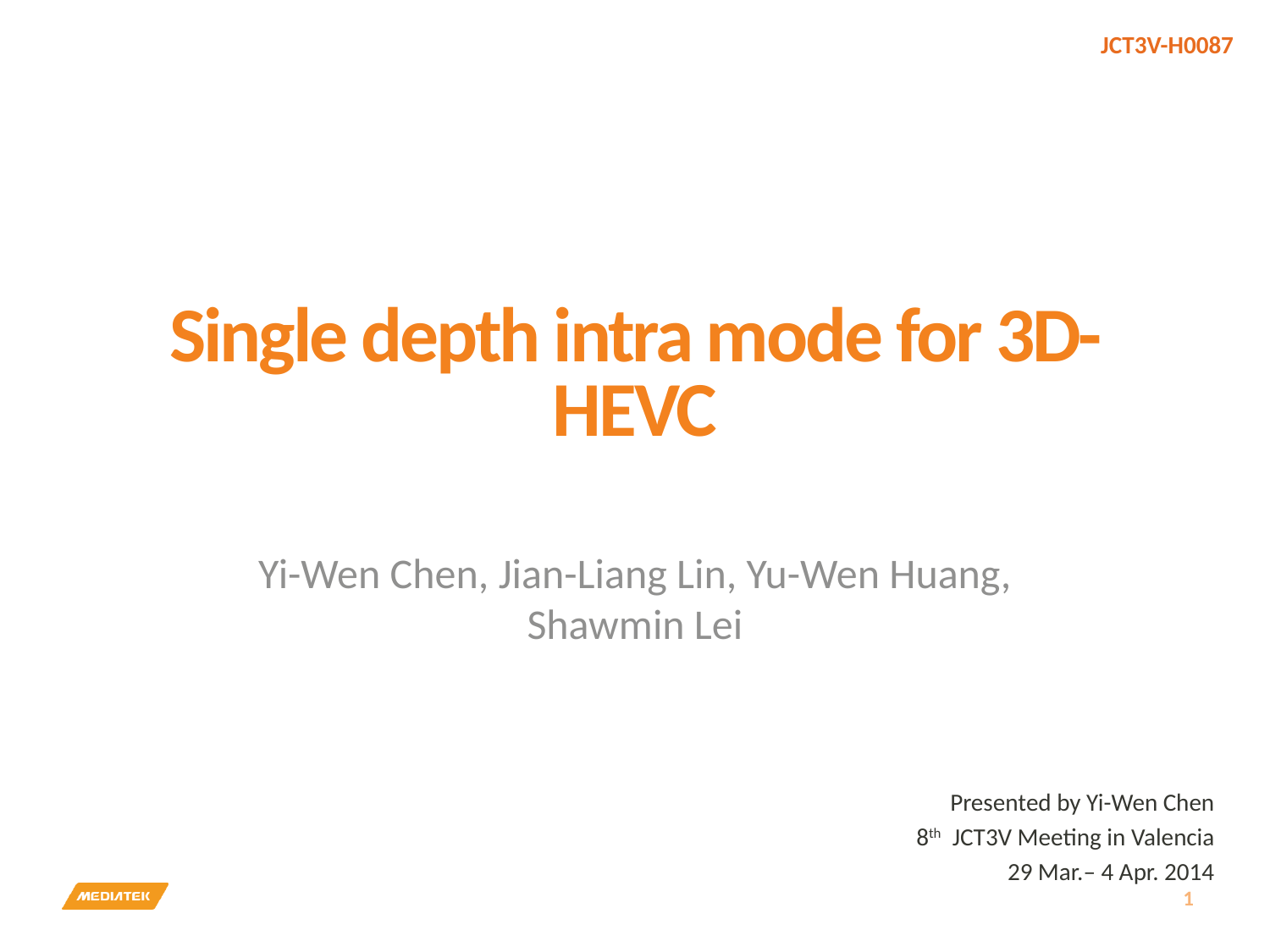

# Single depth intra mode for 3D-HEVC
Yi-Wen Chen, Jian-Liang Lin, Yu-Wen Huang, Shawmin Lei
Presented by Yi-Wen Chen
8th  JCT3V Meeting in Valencia
29 Mar.– 4 Apr. 2014
1